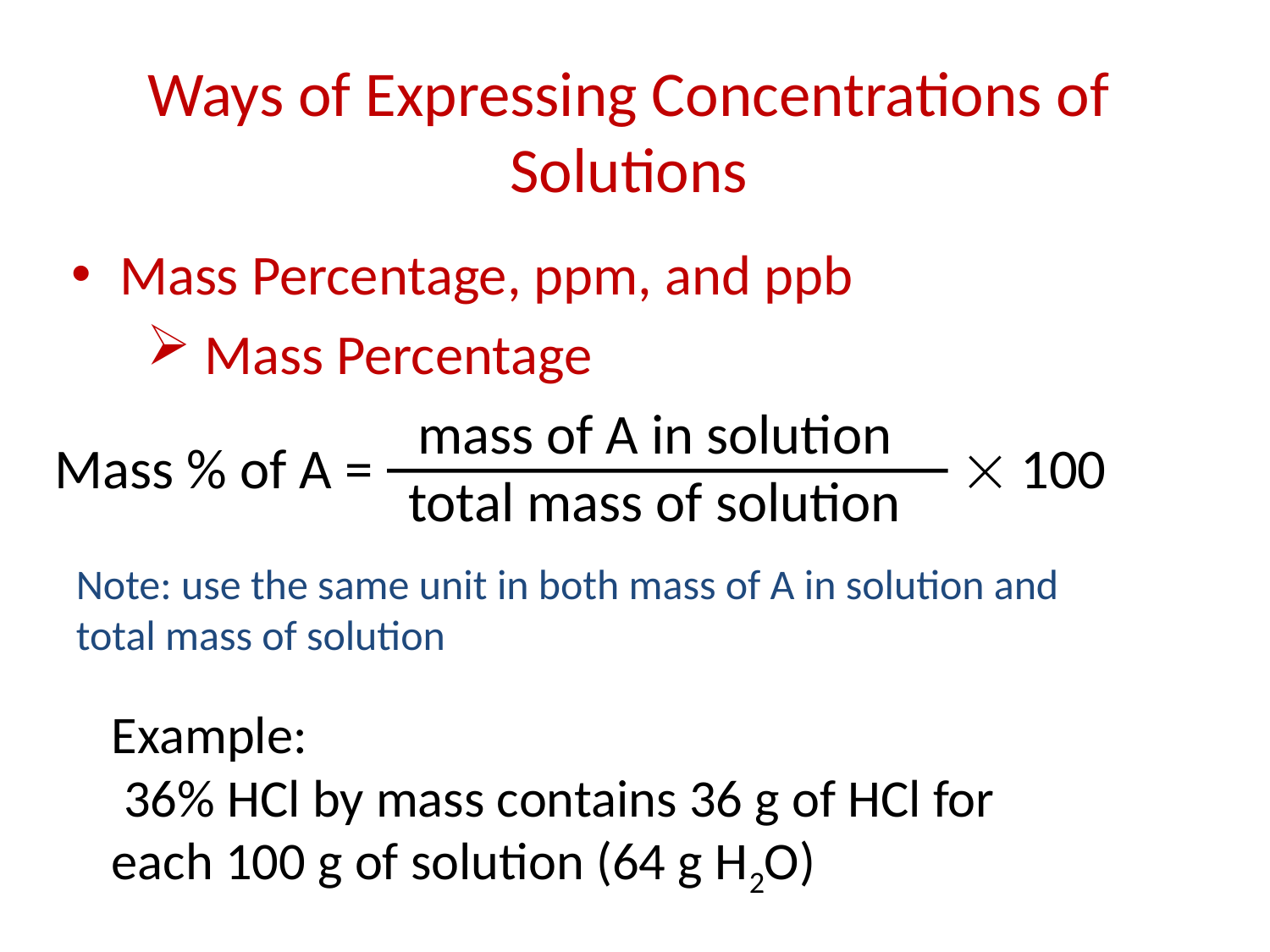

Ways of Expressing Concentrations of Solutions
Mass Percentage, ppm, and ppb
 Mass Percentage
mass of A in solution
total mass of solution

Mass % of A =
× 100
Note: use the same unit in both mass of A in solution and total mass of solution
Example:
 36% HCl by mass contains 36 g of HCl for each 100 g of solution (64 g H2O)